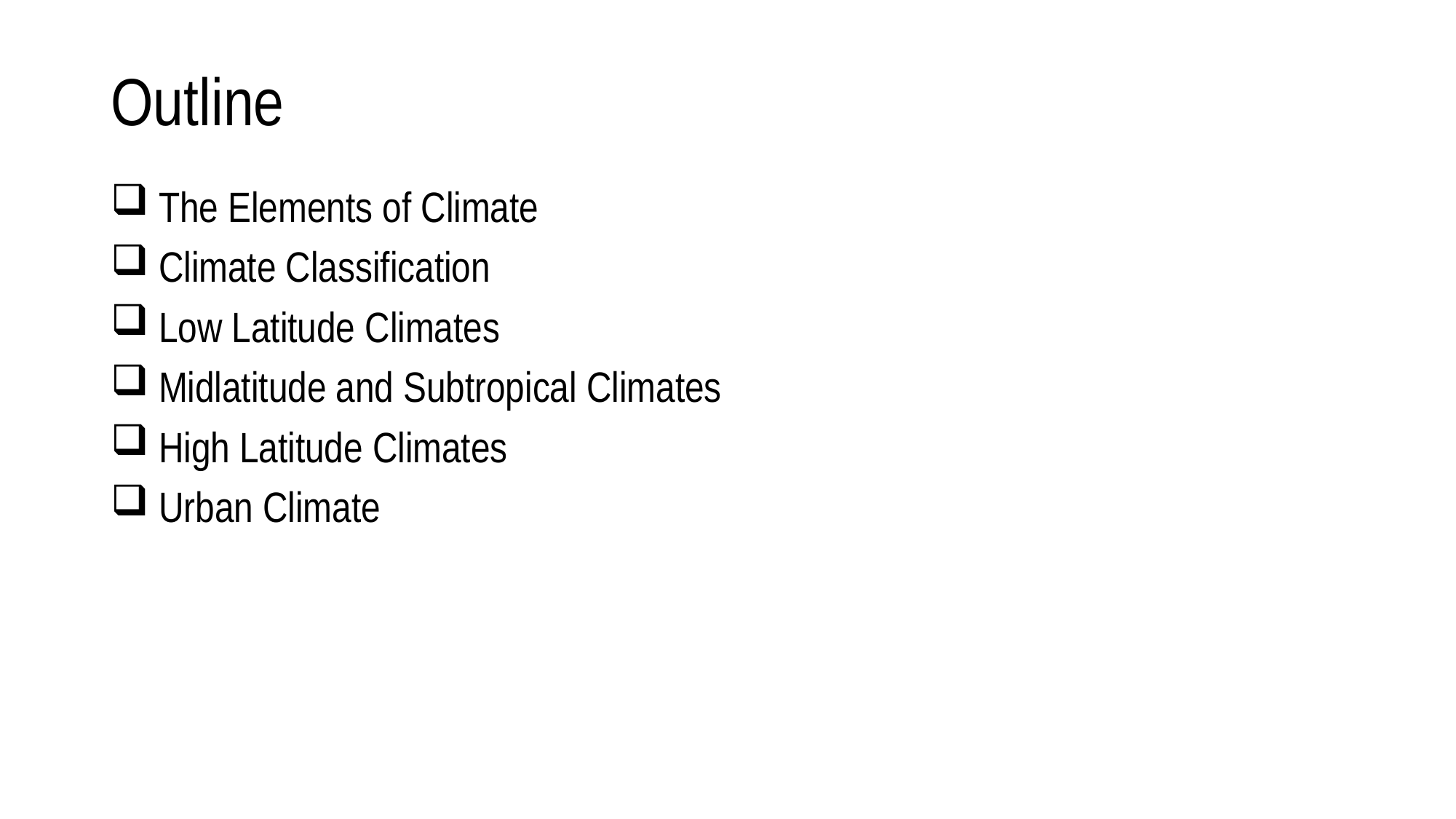

# Outline
 The Elements of Climate
 Climate Classification
 Low Latitude Climates
 Midlatitude and Subtropical Climates
 High Latitude Climates
 Urban Climate